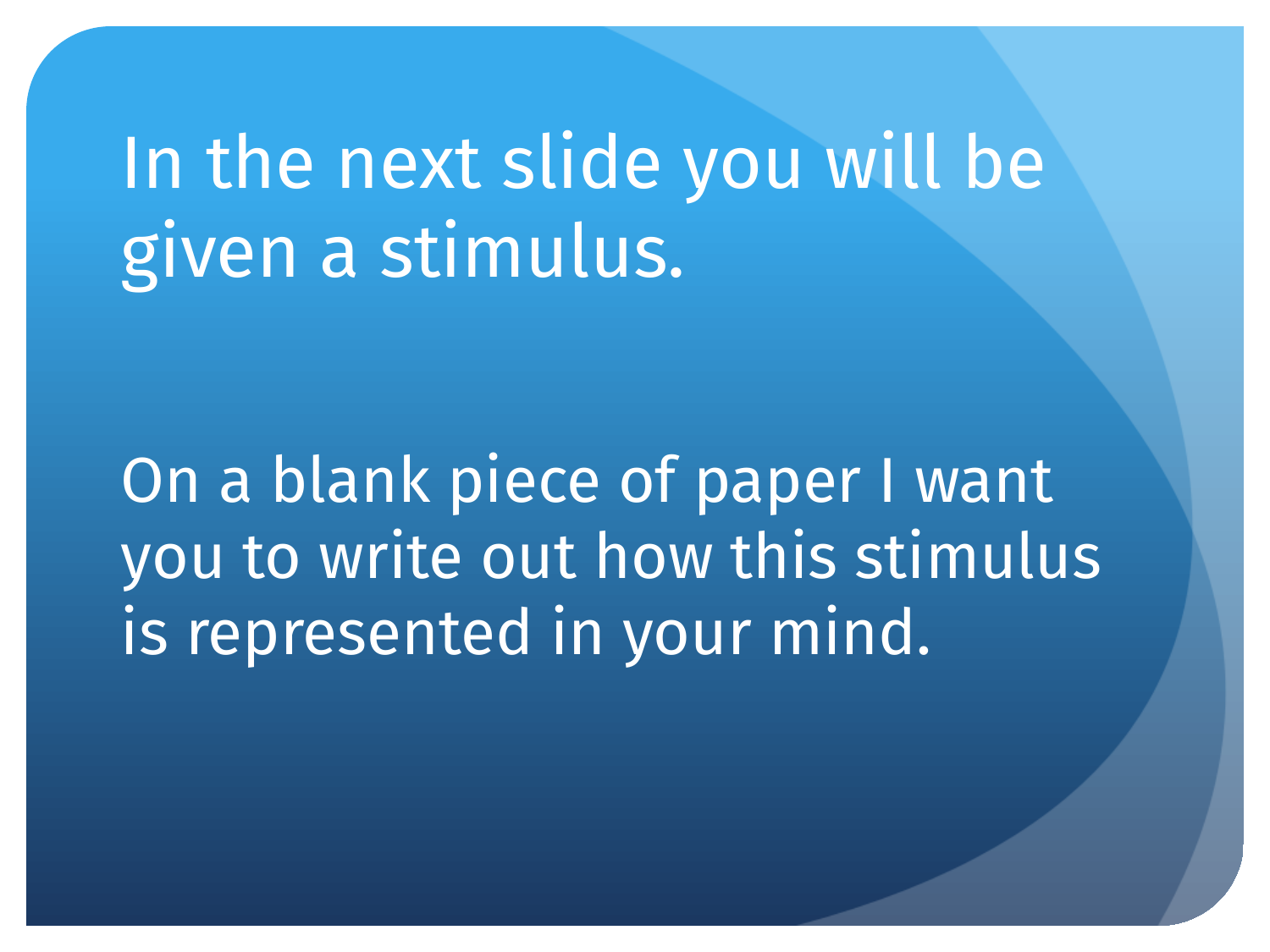

In the next slide you will be given a stimulus.

On a blank piece of paper I want you to write out how this stimulus is represented in your mind.